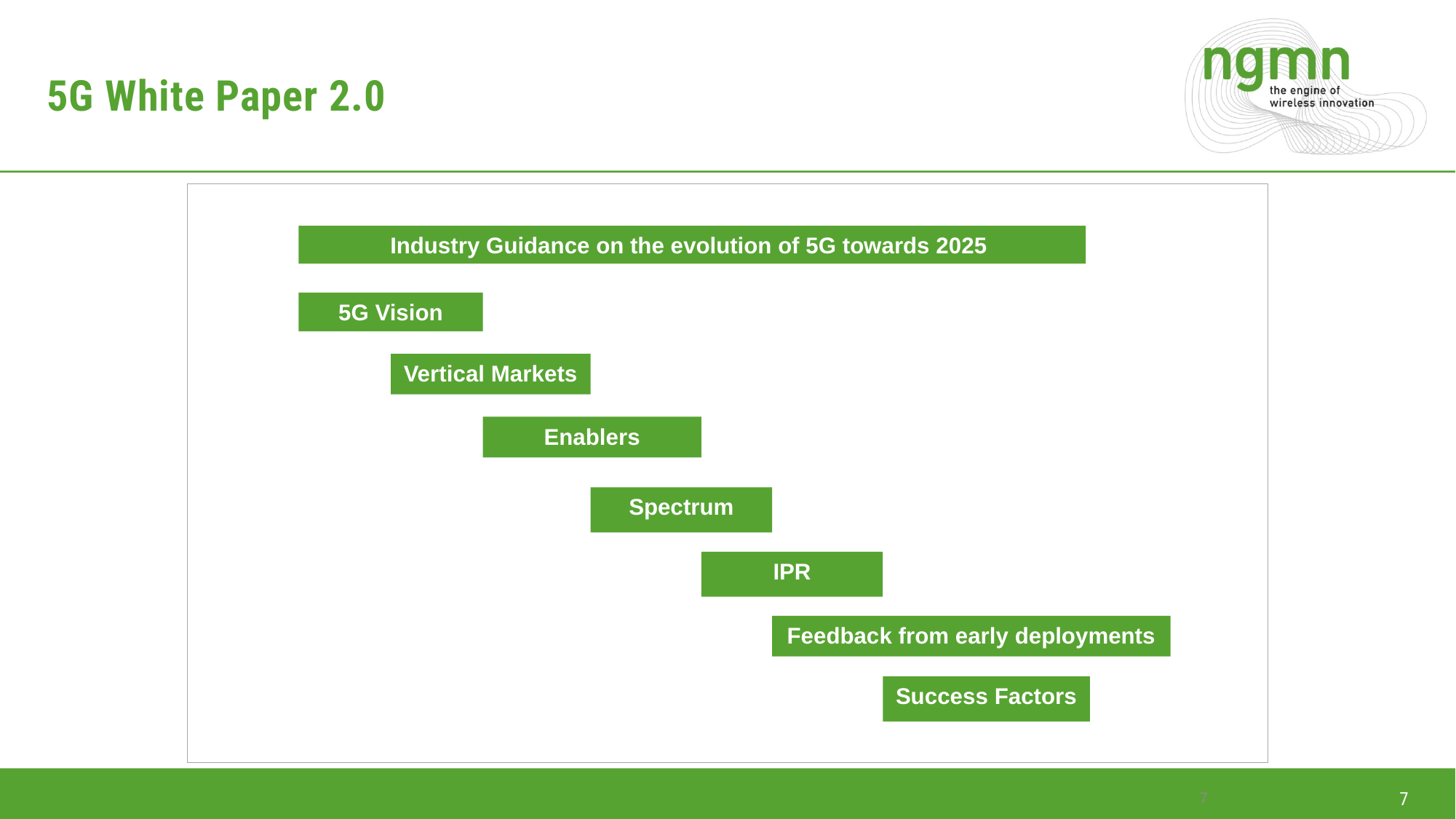

# 5G White Paper 2.0

Industry Guidance on the evolution of 5G towards 2025
5G Vision
Vertical Markets
Enablers
Spectrum
IPR
Feedback from early deployments
Success Factors
7
7